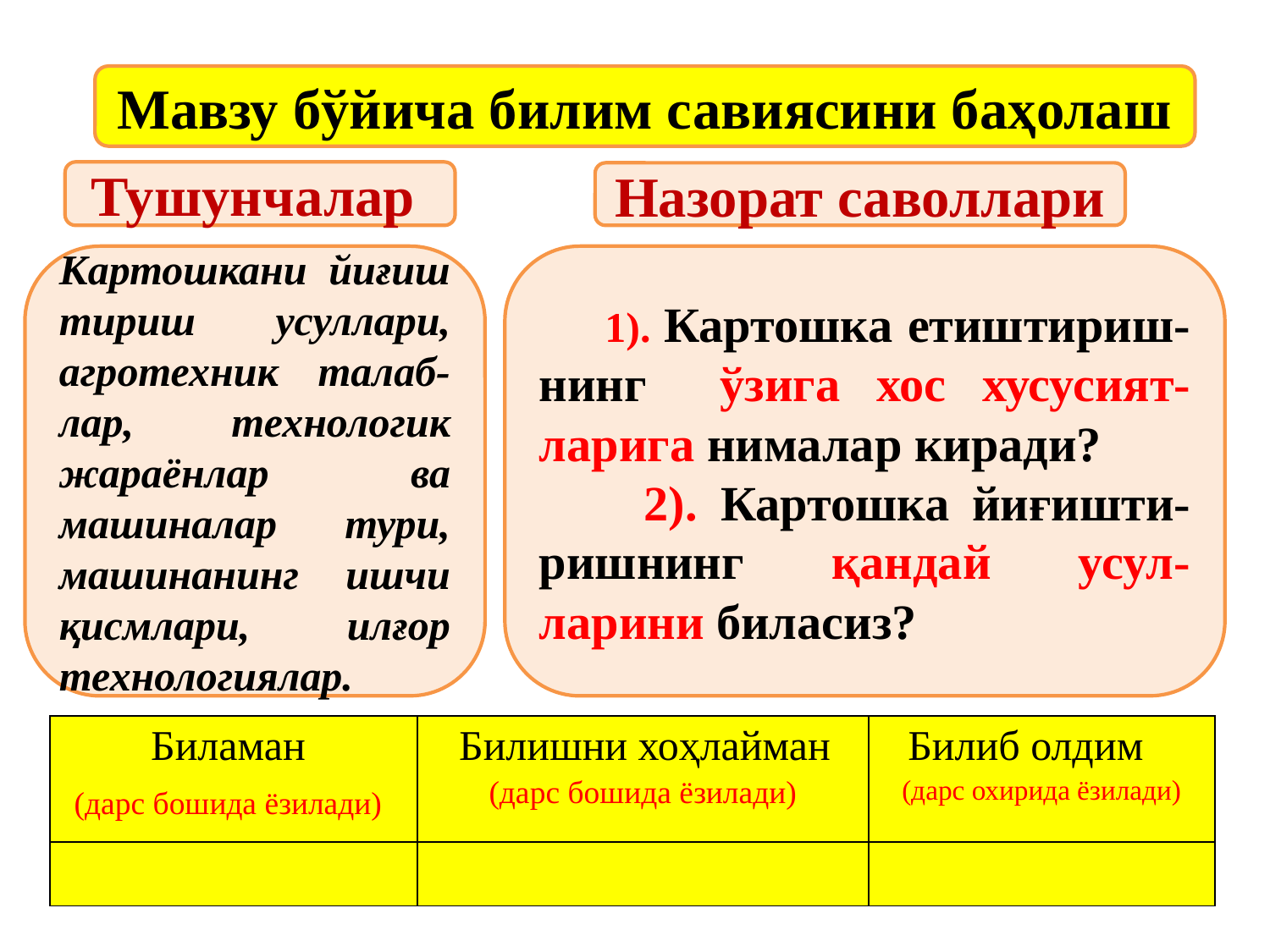

Мавзу бўйича билим савиясини баҳолаш
Тушунчалар
Назорат саволлари
Картошкани йиғиш тириш усуллари, агротехник талаб-лар,  технологик жараёнлар ва машиналар тури, машинанинг ишчи қисмлари, илғор технологиялар.
     1). Картошка етиштириш-нинг  ўзига хос хусусият-ларига нималар киради?
     2). Картошка йиғишти-ришнинг қандай усул-ларини биласиз?
| Биламан (дарс бошида ёзилади) | Билишни хоҳлайман (дарс бошида ёзилади) | Билиб олдим (дарс охирида ёзилади) |
| --- | --- | --- |
|  |  |  |